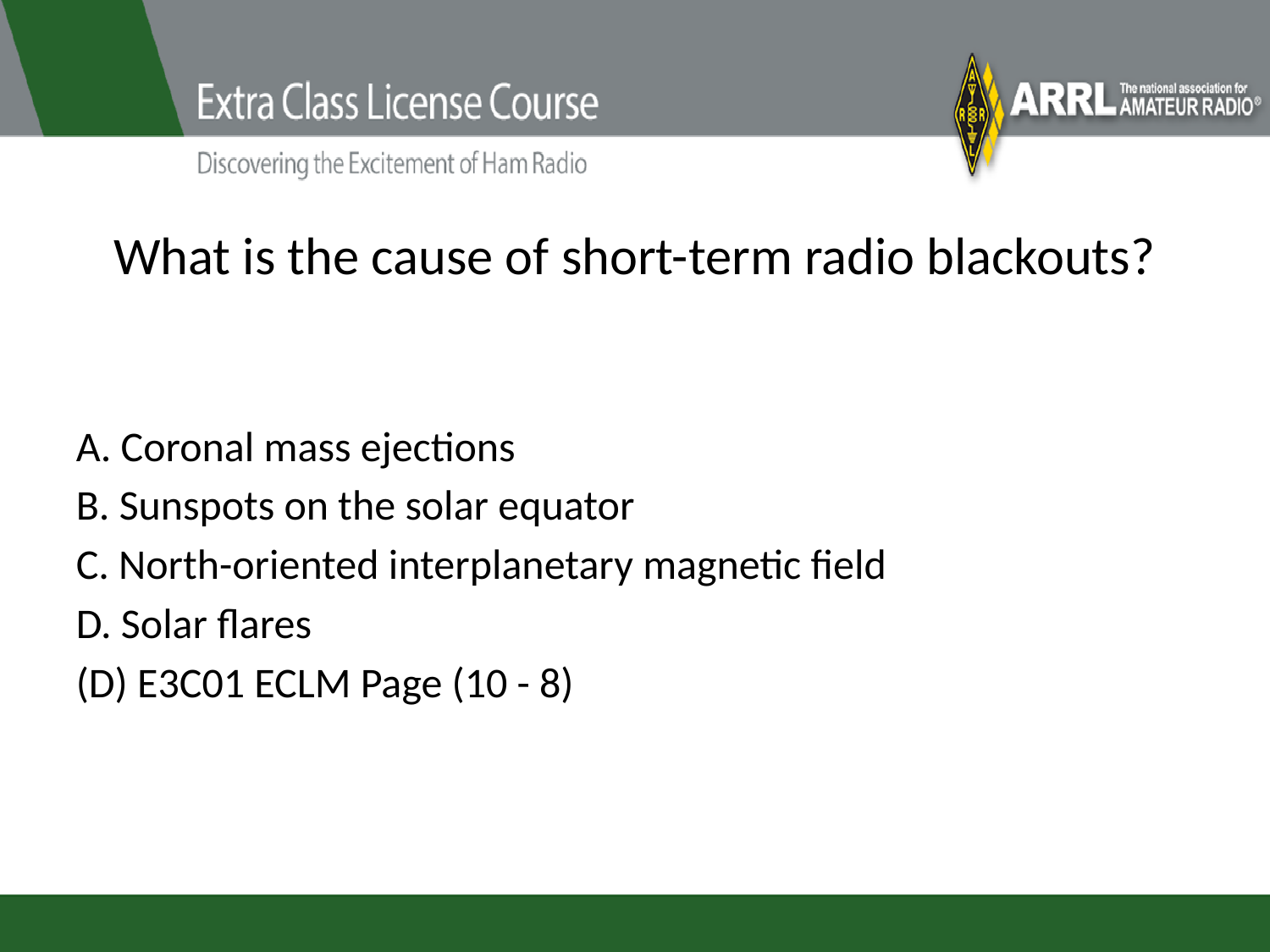

# What is the cause of short-term radio blackouts?
A. Coronal mass ejections
B. Sunspots on the solar equator
C. North-oriented interplanetary magnetic field
D. Solar flares
(D) E3C01 ECLM Page (10 - 8)